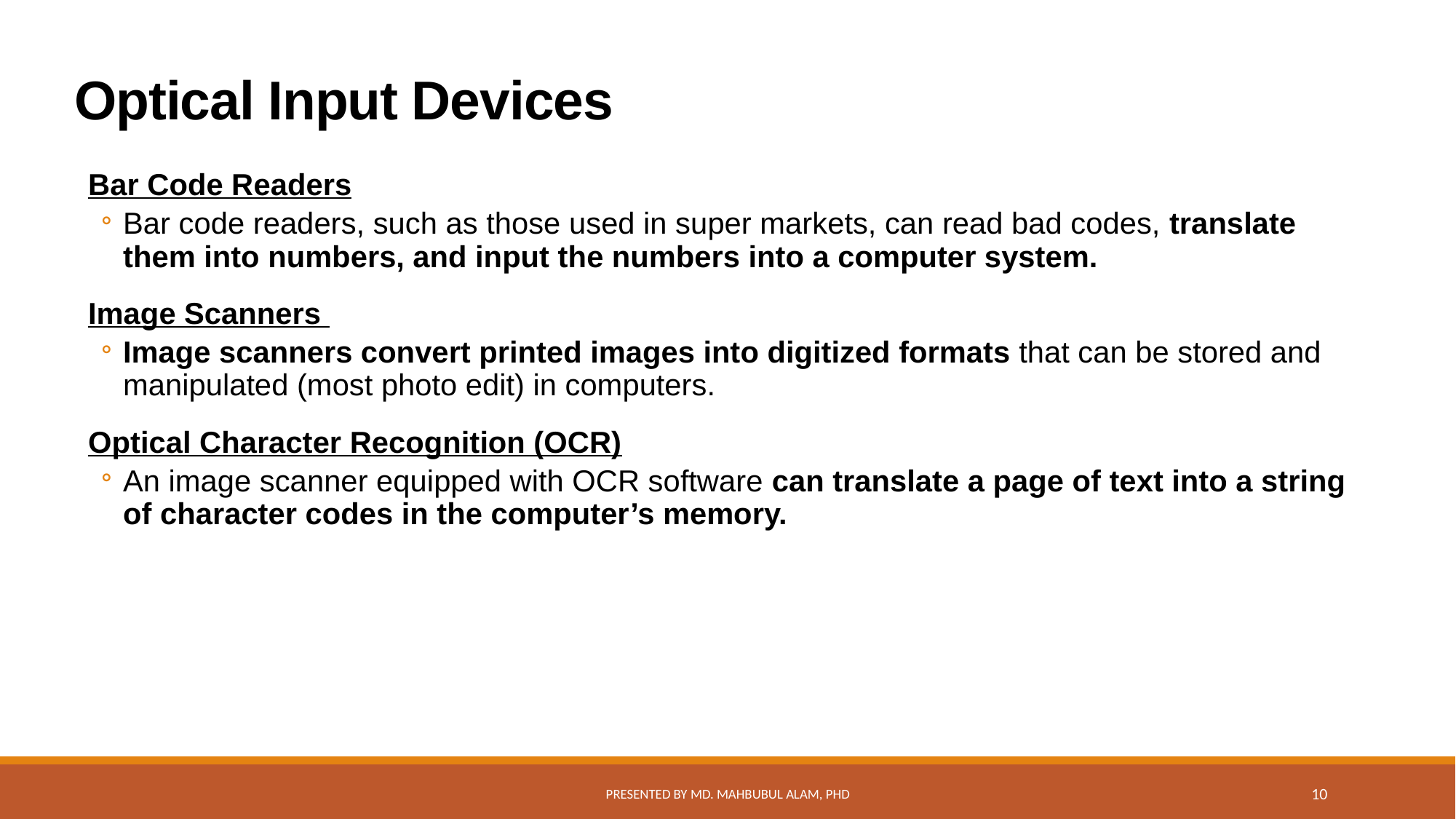

# Optical Input Devices
Bar Code Readers
Bar code readers, such as those used in super markets, can read bad codes, translate them into numbers, and input the numbers into a computer system.
Image Scanners
Image scanners convert printed images into digitized formats that can be stored and manipulated (most photo edit) in computers.
Optical Character Recognition (OCR)
An image scanner equipped with OCR software can translate a page of text into a string of character codes in the computer’s memory.
Presented by Md. Mahbubul Alam, PhD
10